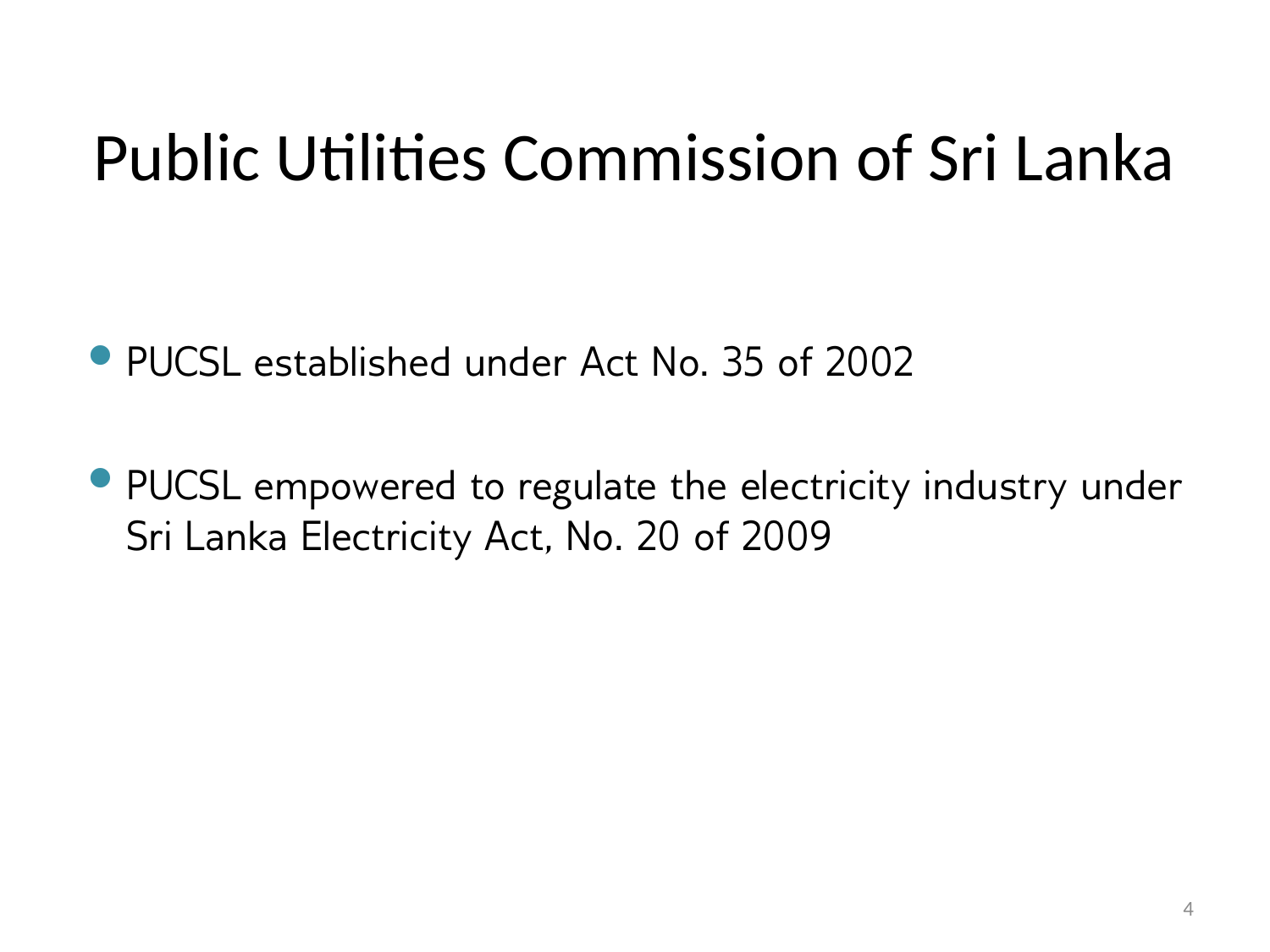

# Public Utilities Commission of Sri Lanka
PUCSL established under Act No. 35 of 2002

PUCSL empowered to regulate the electricity industry under Sri Lanka Electricity Act, No. 20 of 2009

4